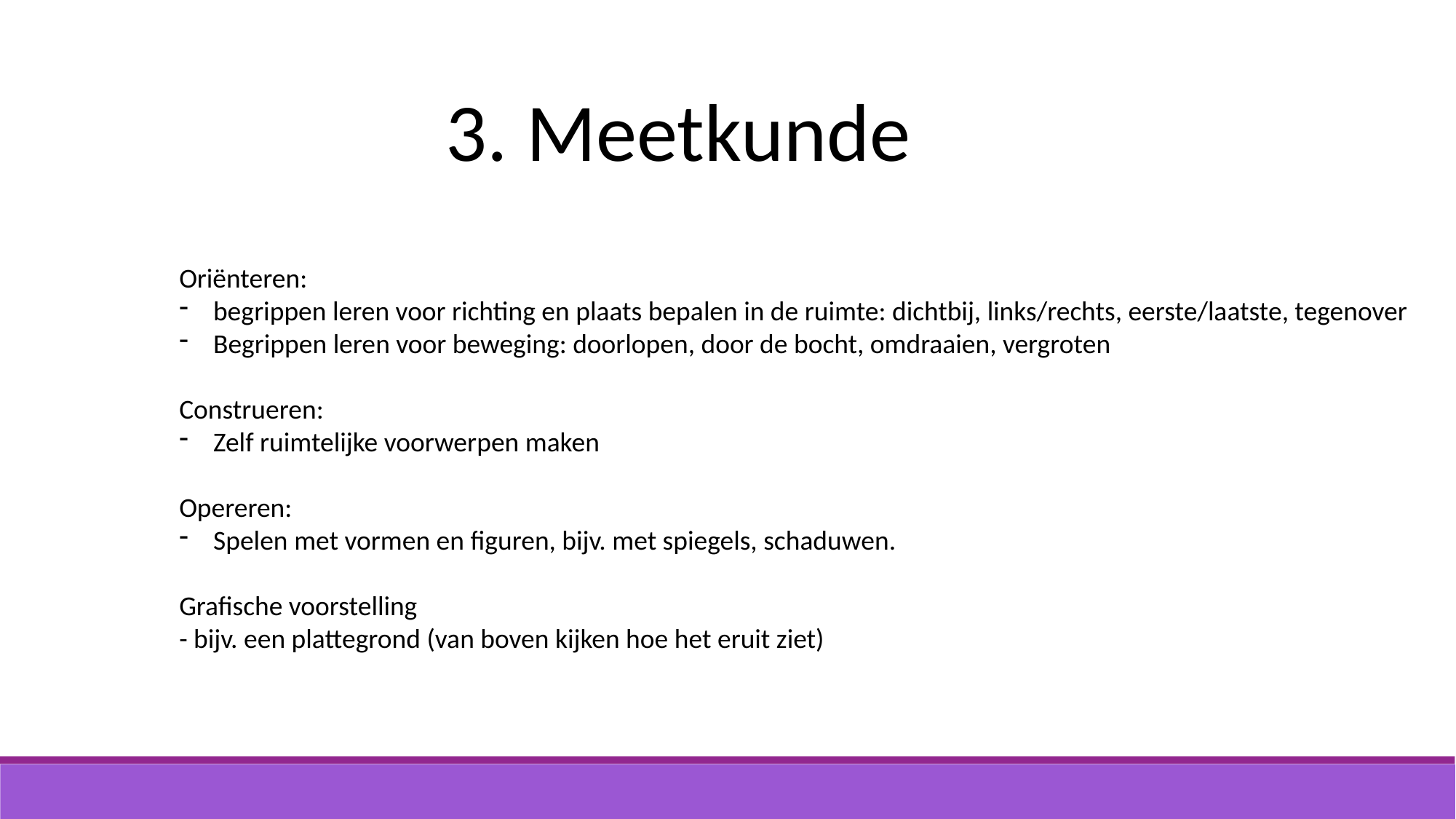

3. Meetkunde
Oriënteren:
begrippen leren voor richting en plaats bepalen in de ruimte: dichtbij, links/rechts, eerste/laatste, tegenover
Begrippen leren voor beweging: doorlopen, door de bocht, omdraaien, vergroten

Construeren:
Zelf ruimtelijke voorwerpen maken

Opereren:
Spelen met vormen en figuren, bijv. met spiegels, schaduwen.

Grafische voorstelling
- bijv. een plattegrond (van boven kijken hoe het eruit ziet)